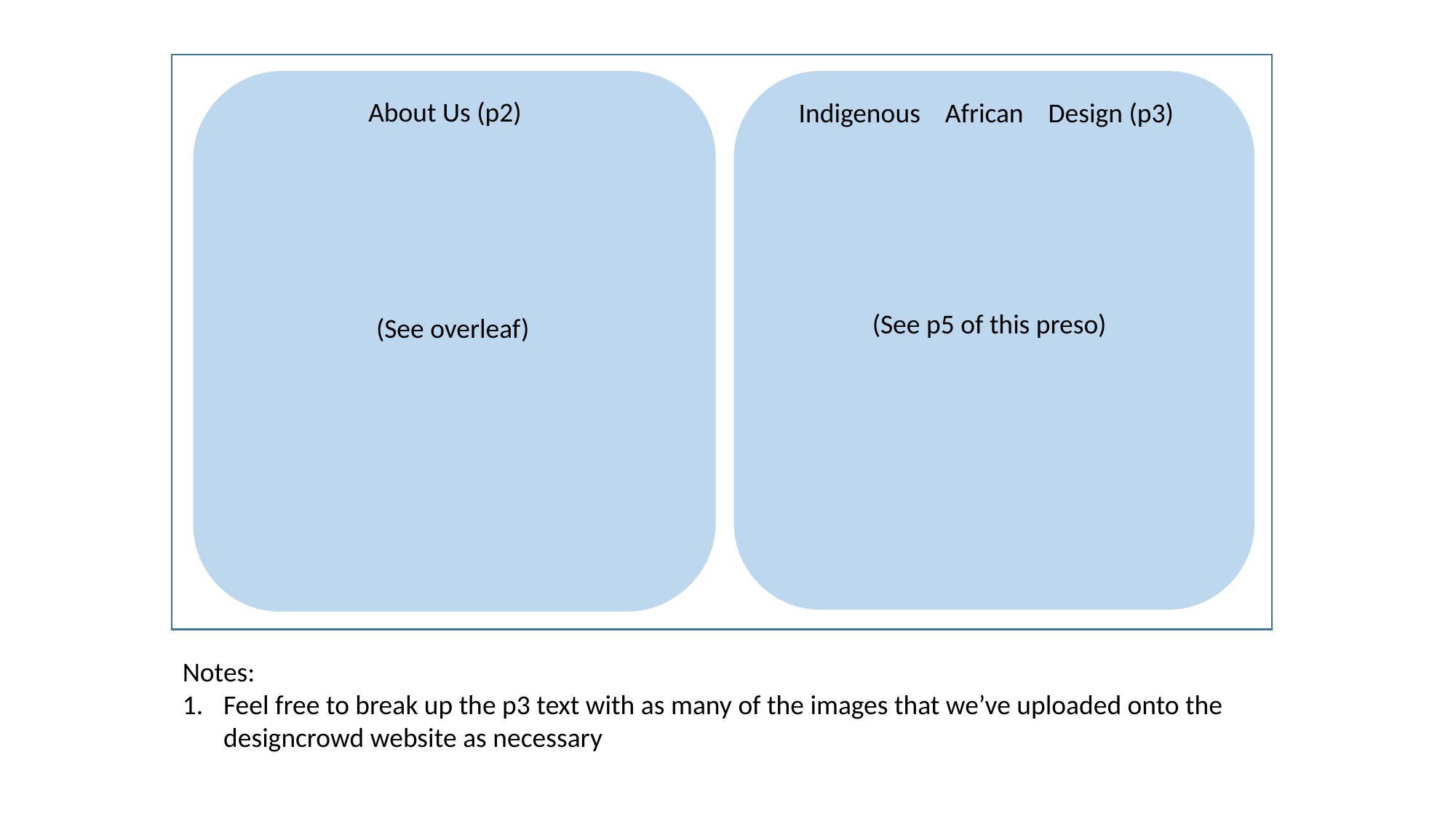

About Us (p2)
Indigenous    African    Design (p3)
(See p5 of this preso)
(See overleaf)
Notes:
Feel free to break up the p3 text with as many of the images that we’ve uploaded onto the designcrowd website as necessary